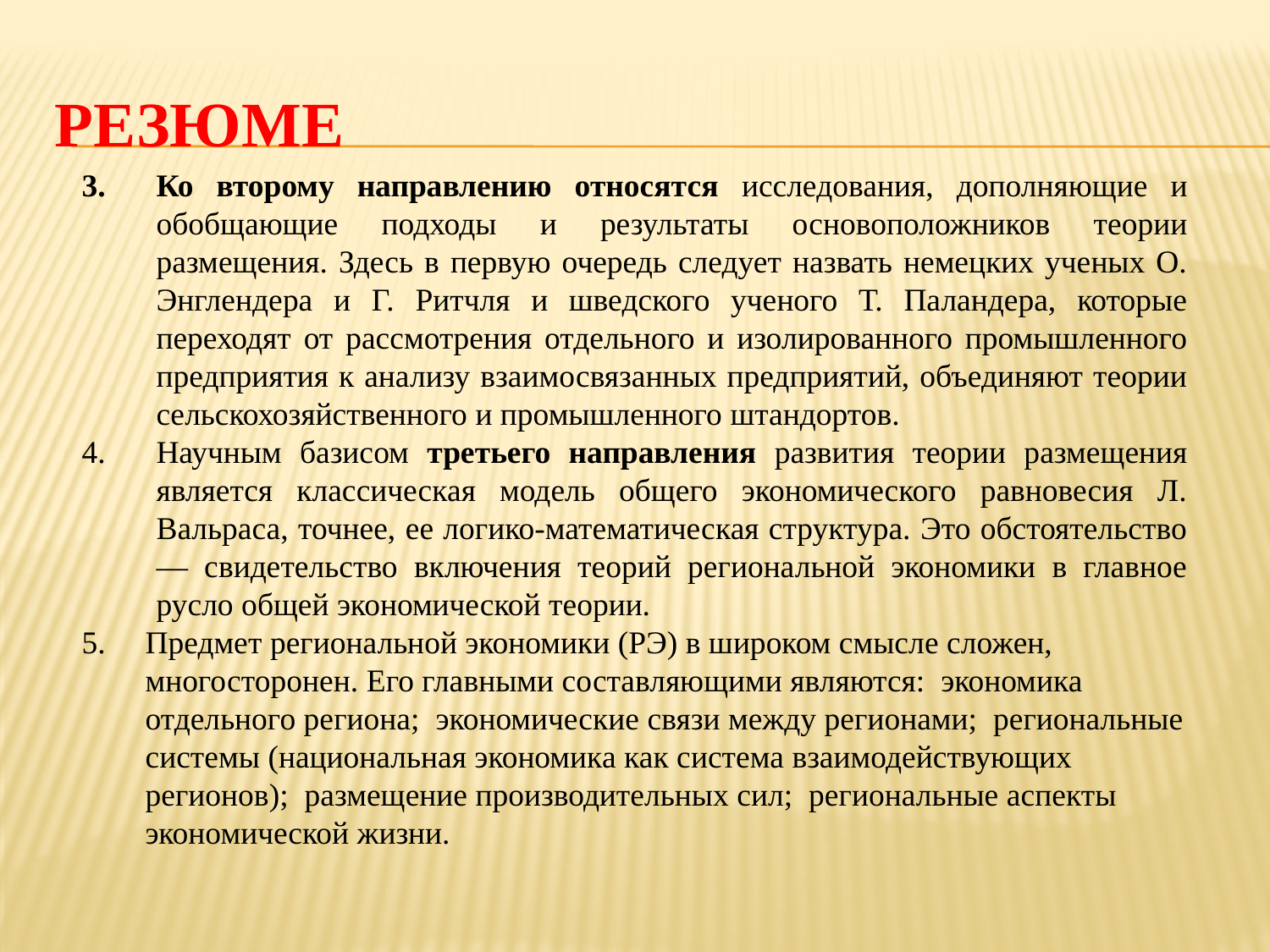

# резюме
Ко второму направлению относятся исследования, дополняющие и обобщающие подходы и результаты основоположников теории размещения. Здесь в первую очередь следует назвать немецких ученых О. Энглендера и Г. Ритчля и шведского ученого Т. Паландера, которые переходят от рассмотрения отдельного и изолированного промышленного предприятия к анализу взаимосвязанных предприятий, объединяют теории сельскохозяйственного и промышленного штандортов.
Научным базисом третьего направления развития теории размещения является классическая модель общего экономического равновесия Л. Вальраса, точнее, ее логико-математическая структура. Это обстоятельство — свидетельство включения теорий региональной экономики в главное русло общей экономической теории.
Предмет региональной экономики (РЭ) в широком смысле сложен, многосторонен. Его главными составляющими являются:  экономика отдельного региона;  экономические связи между регионами;  региональные системы (национальная экономика как система взаимодействующих регионов);  размещение производительных сил;  региональные аспекты экономической жизни.